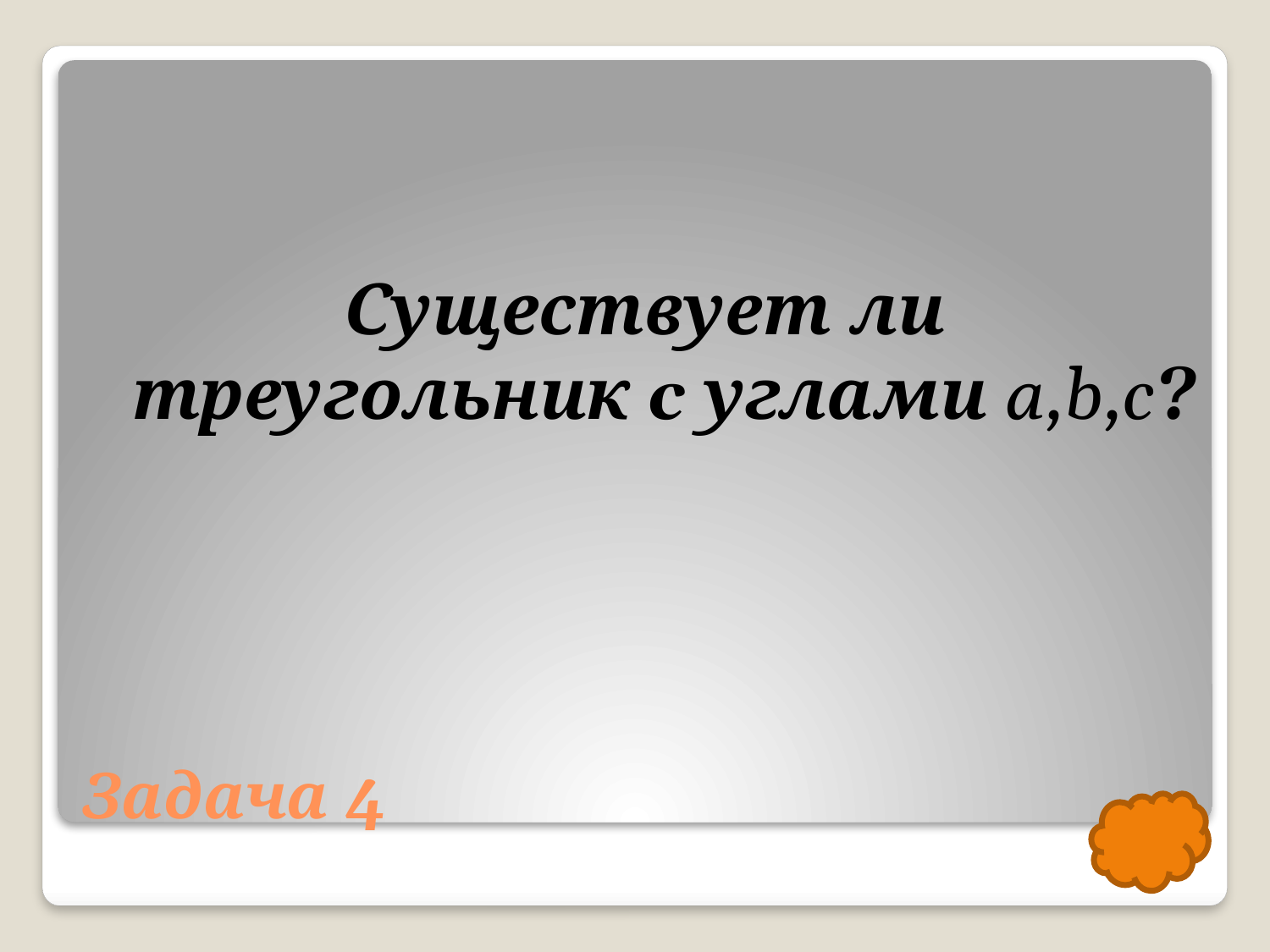

Существует ли треугольник c углами a,b,c?
# Задача 4